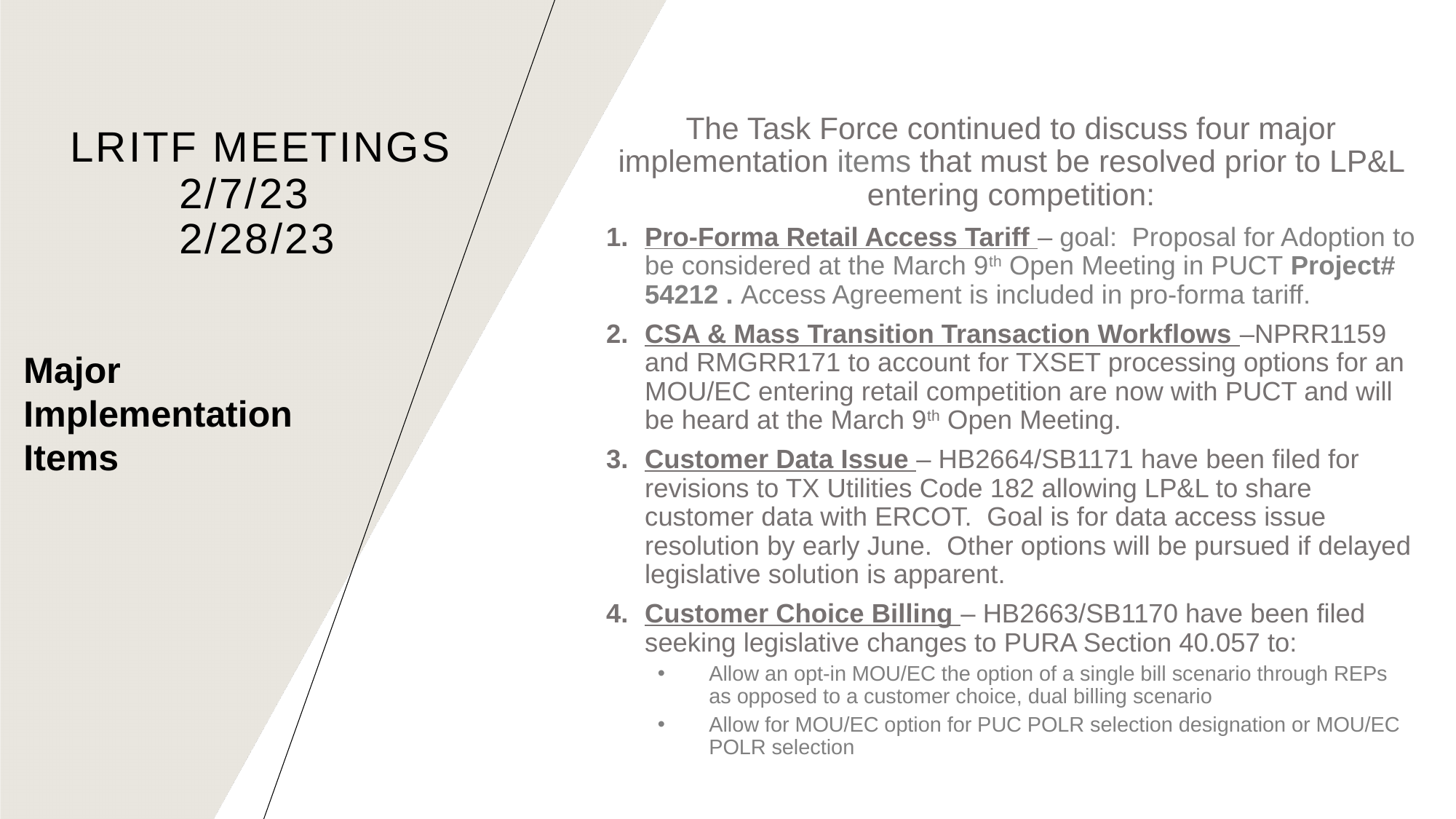

# LRITF Meetings 2/7/23 2/28/23
The Task Force continued to discuss four major implementation items that must be resolved prior to LP&L entering competition:
Pro-Forma Retail Access Tariff – goal:  Proposal for Adoption to be considered at the March 9th Open Meeting in PUCT Project# 54212 . Access Agreement is included in pro-forma tariff.
CSA & Mass Transition Transaction Workflows –NPRR1159 and RMGRR171 to account for TXSET processing options for an MOU/EC entering retail competition are now with PUCT and will be heard at the March 9th Open Meeting.
Customer Data Issue – HB2664/SB1171 have been filed for revisions to TX Utilities Code 182 allowing LP&L to share customer data with ERCOT.  Goal is for data access issue resolution by early June.  Other options will be pursued if delayed legislative solution is apparent.
Customer Choice Billing – HB2663/SB1170 have been filed seeking legislative changes to PURA Section 40.057 to:
Allow an opt-in MOU/EC the option of a single bill scenario through REPs as opposed to a customer choice, dual billing scenario
Allow for MOU/EC option for PUC POLR selection designation or MOU/EC POLR selection
Major Implementation Items